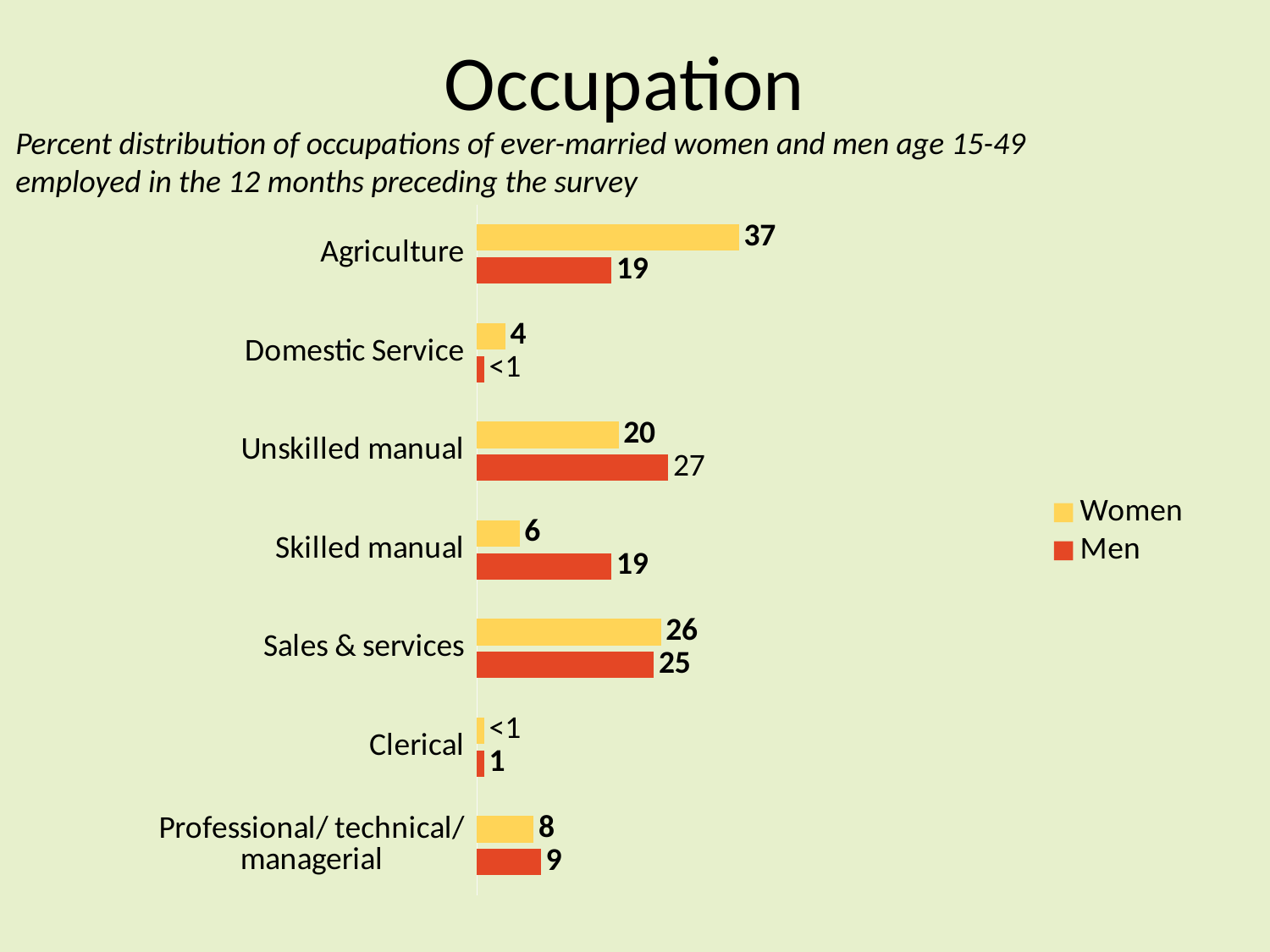

# Occupation
Percent distribution of occupations of ever-married women and men age 15-49 employed in the 12 months preceding the survey

### Chart

| Category | Men | Women |
|---|---|---|
| Professional/ technical/ managerial | 9.0 | 8.0 |
| Clerical | 1.0 | 1.0 |
| Sales & services | 25.0 | 26.0 |
| Skilled manual | 19.0 | 6.0 |
| Unskilled manual | 27.0 | 20.0 |
| Domestic Service | 1.0 | 4.0 |
| Agriculture | 19.0 | 37.0 |